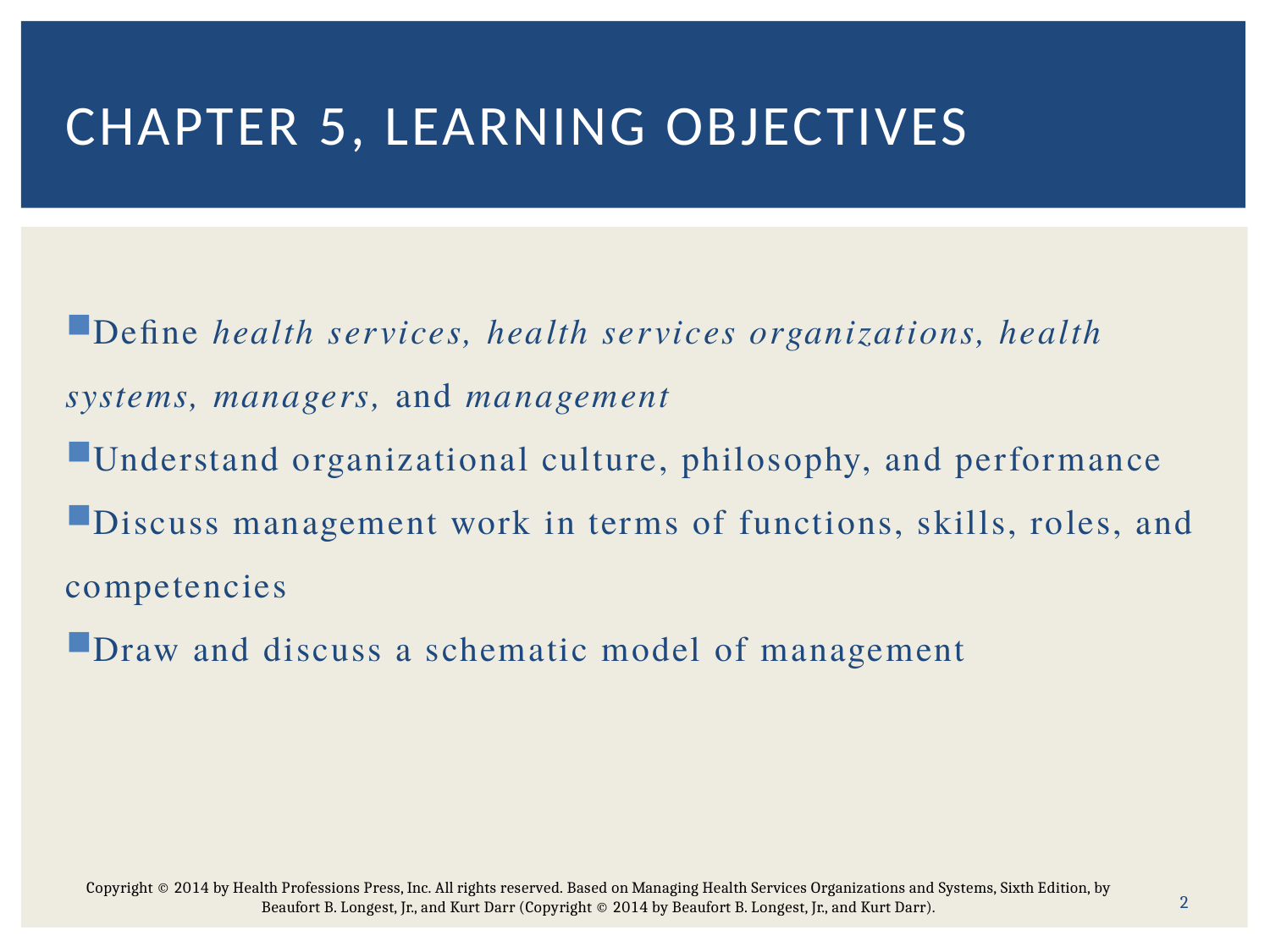

# Chapter 5, Learning objectives

Define health services, health services organizations, health systems, managers, and management
Understand organizational culture, philosophy, and performance
Discuss management work in terms of functions, skills, roles, and competencies
Draw and discuss a schematic model of management

2